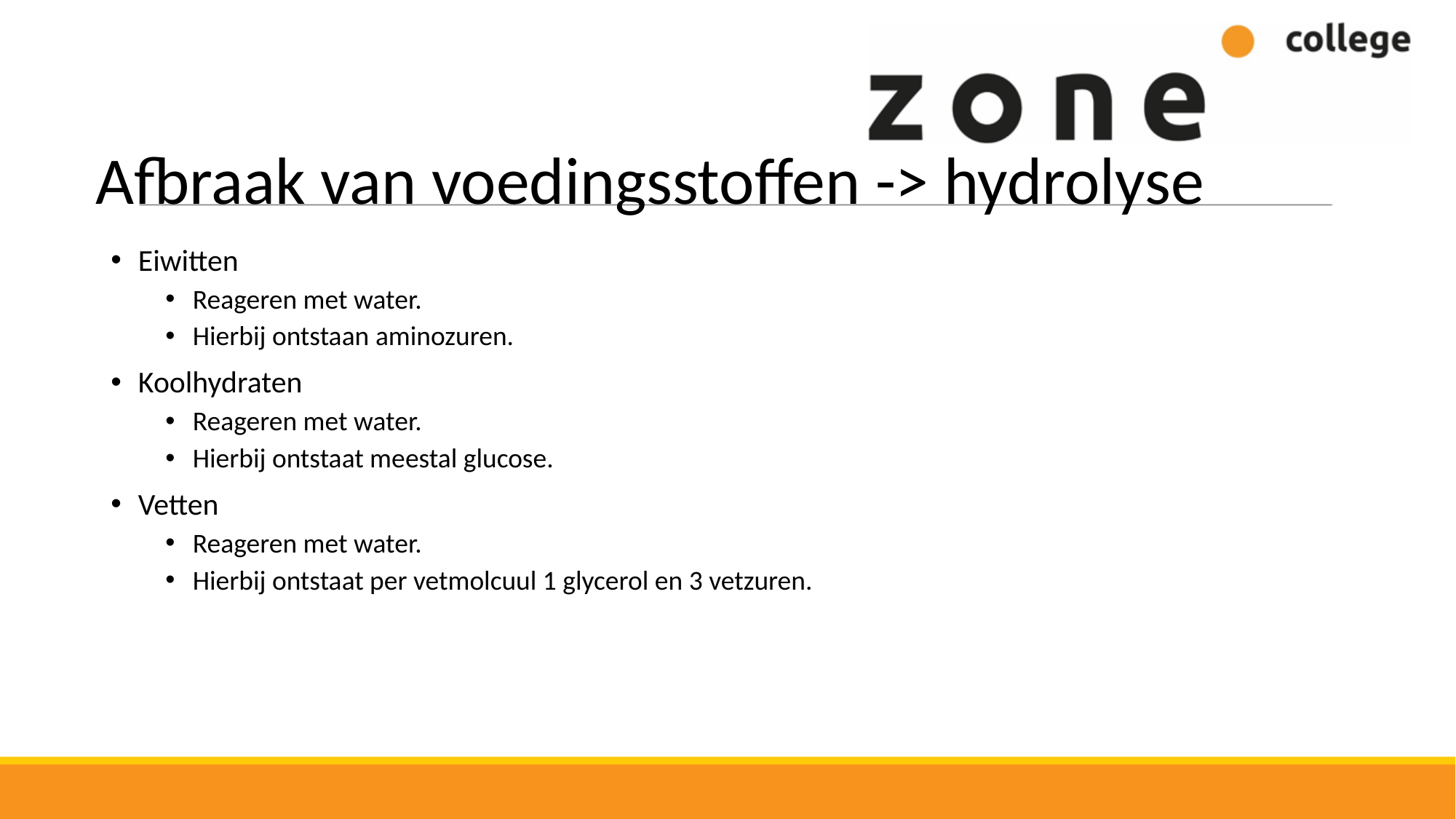

# Afbraak van voedingsstoffen -> hydrolyse
Eiwitten
Reageren met water.
Hierbij ontstaan aminozuren.
Koolhydraten
Reageren met water.
Hierbij ontstaat meestal glucose.
Vetten
Reageren met water.
Hierbij ontstaat per vetmolcuul 1 glycerol en 3 vetzuren.